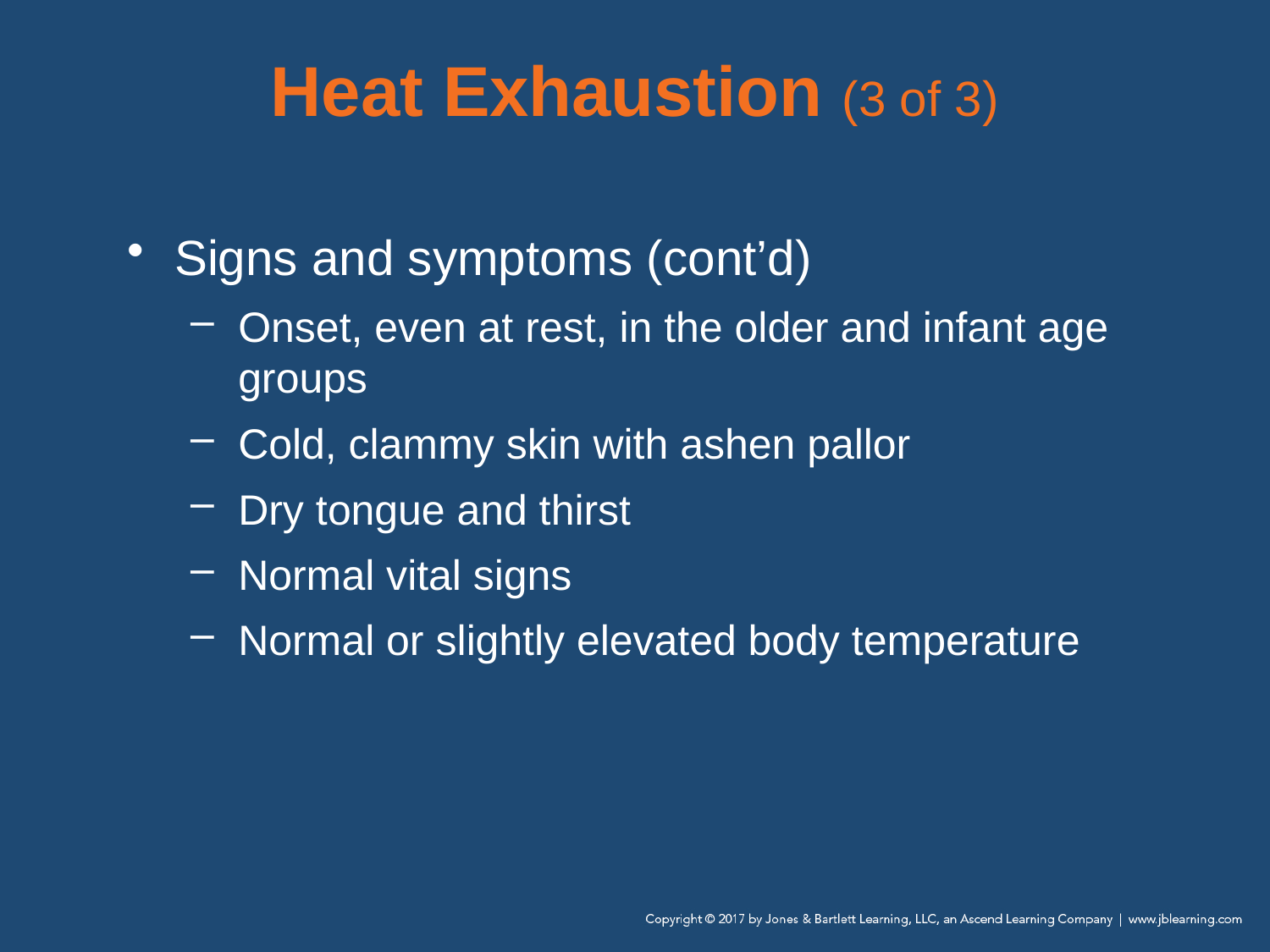

# Heat Exhaustion (3 of 3)
Signs and symptoms (cont’d)
Onset, even at rest, in the older and infant age groups
Cold, clammy skin with ashen pallor
Dry tongue and thirst
Normal vital signs
Normal or slightly elevated body temperature